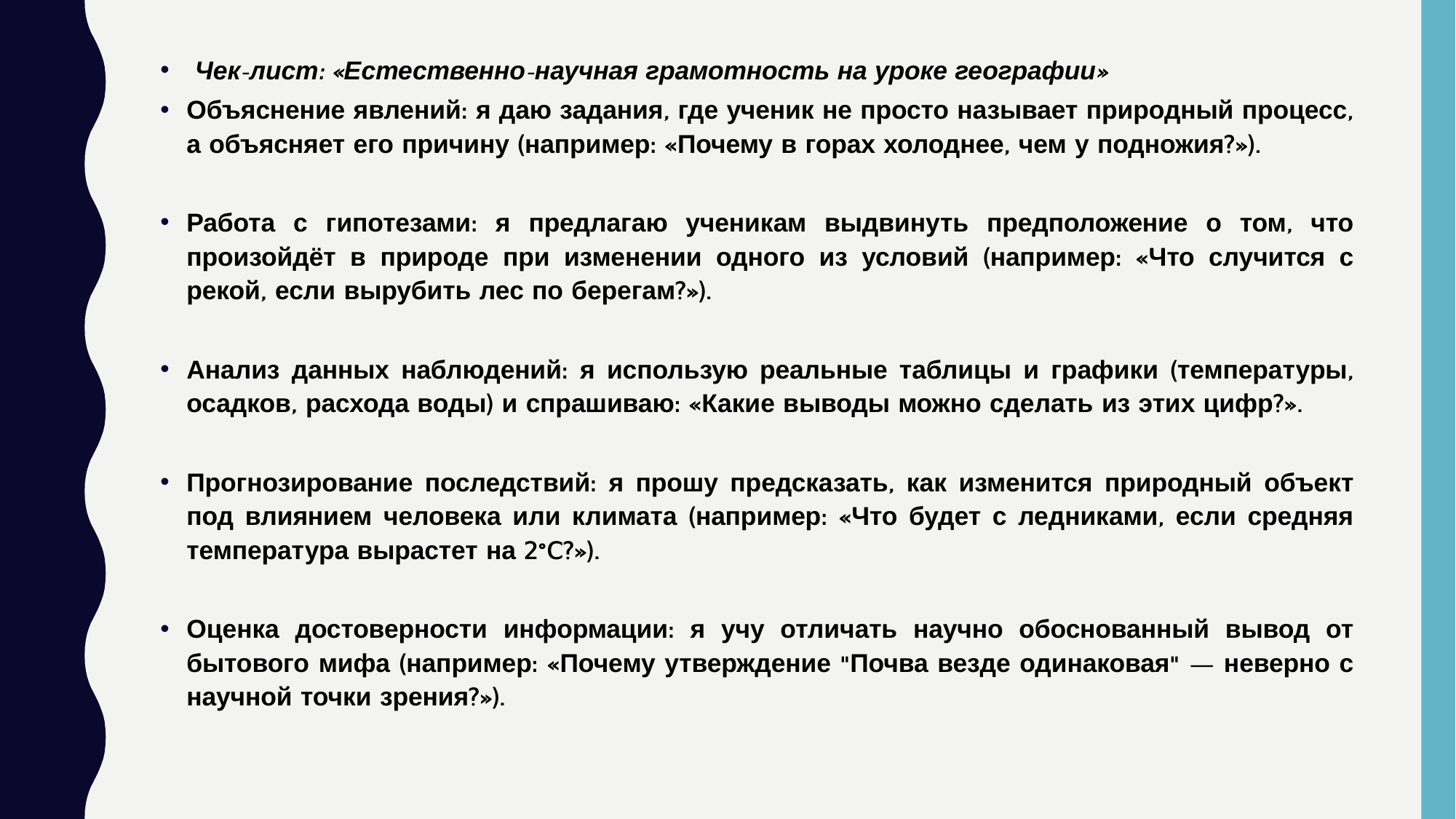

#
 Чек-лист: «Естественно-научная грамотность на уроке географии»
Объяснение явлений: я даю задания, где ученик не просто называет природный процесс, а объясняет его причину (например: «Почему в горах холоднее, чем у подножия?»).

Работа с гипотезами: я предлагаю ученикам выдвинуть предположение о том, что произойдёт в природе при изменении одного из условий (например: «Что случится с рекой, если вырубить лес по берегам?»).

Анализ данных наблюдений: я использую реальные таблицы и графики (температуры, осадков, расхода воды) и спрашиваю: «Какие выводы можно сделать из этих цифр?».

Прогнозирование последствий: я прошу предсказать, как изменится природный объект под влиянием человека или климата (например: «Что будет с ледниками, если средняя температура вырастет на 2°C?»).

Оценка достоверности информации: я учу отличать научно обоснованный вывод от бытового мифа (например: «Почему утверждение "Почва везде одинаковая" — неверно с научной точки зрения?»).